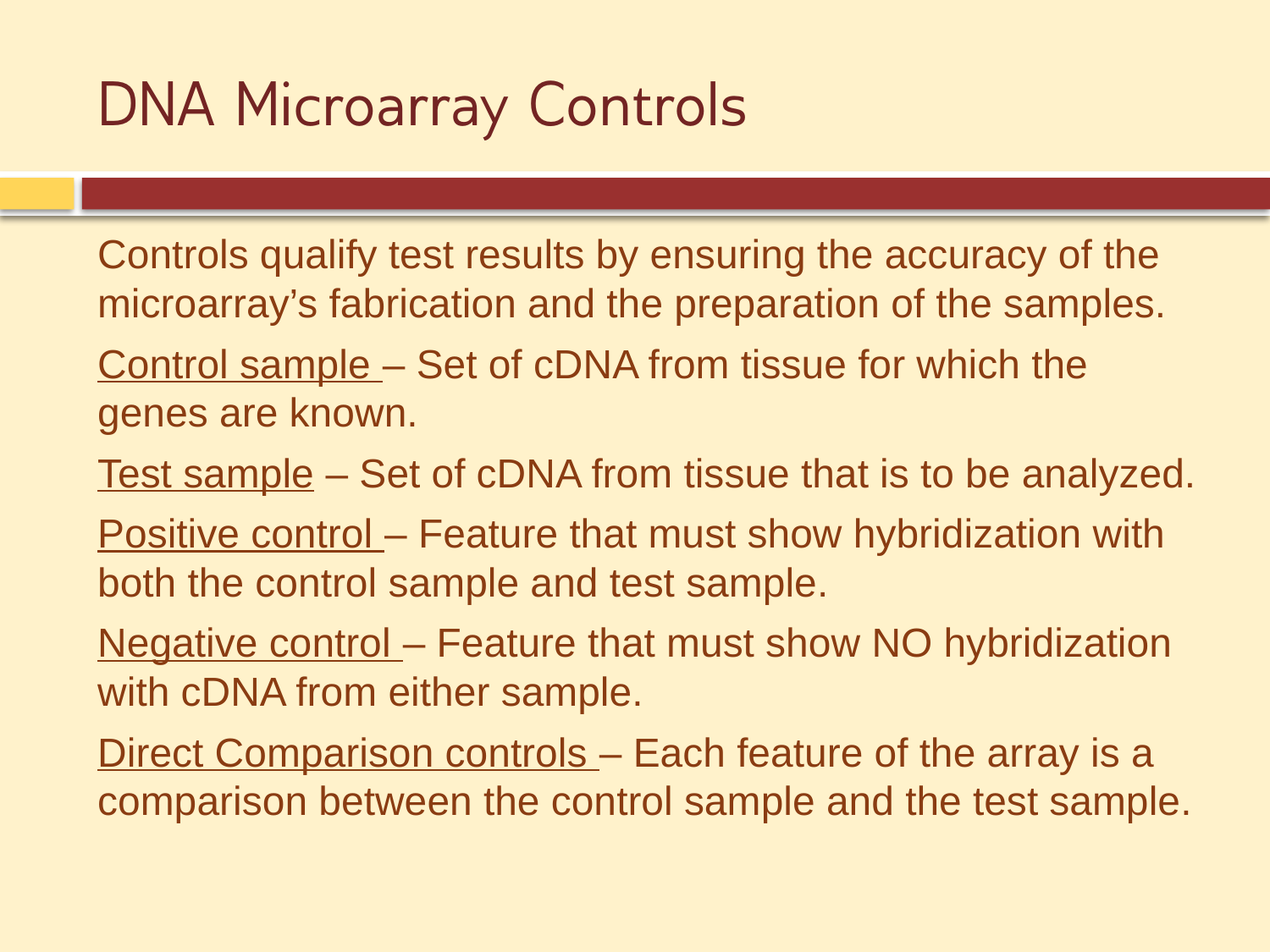

# DNA Microarray Controls
Controls qualify test results by ensuring the accuracy of the microarray’s fabrication and the preparation of the samples.
Control sample – Set of cDNA from tissue for which the genes are known.
Test sample – Set of cDNA from tissue that is to be analyzed.
Positive control – Feature that must show hybridization with both the control sample and test sample.
Negative control – Feature that must show NO hybridization with cDNA from either sample.
Direct Comparison controls – Each feature of the array is a comparison between the control sample and the test sample.